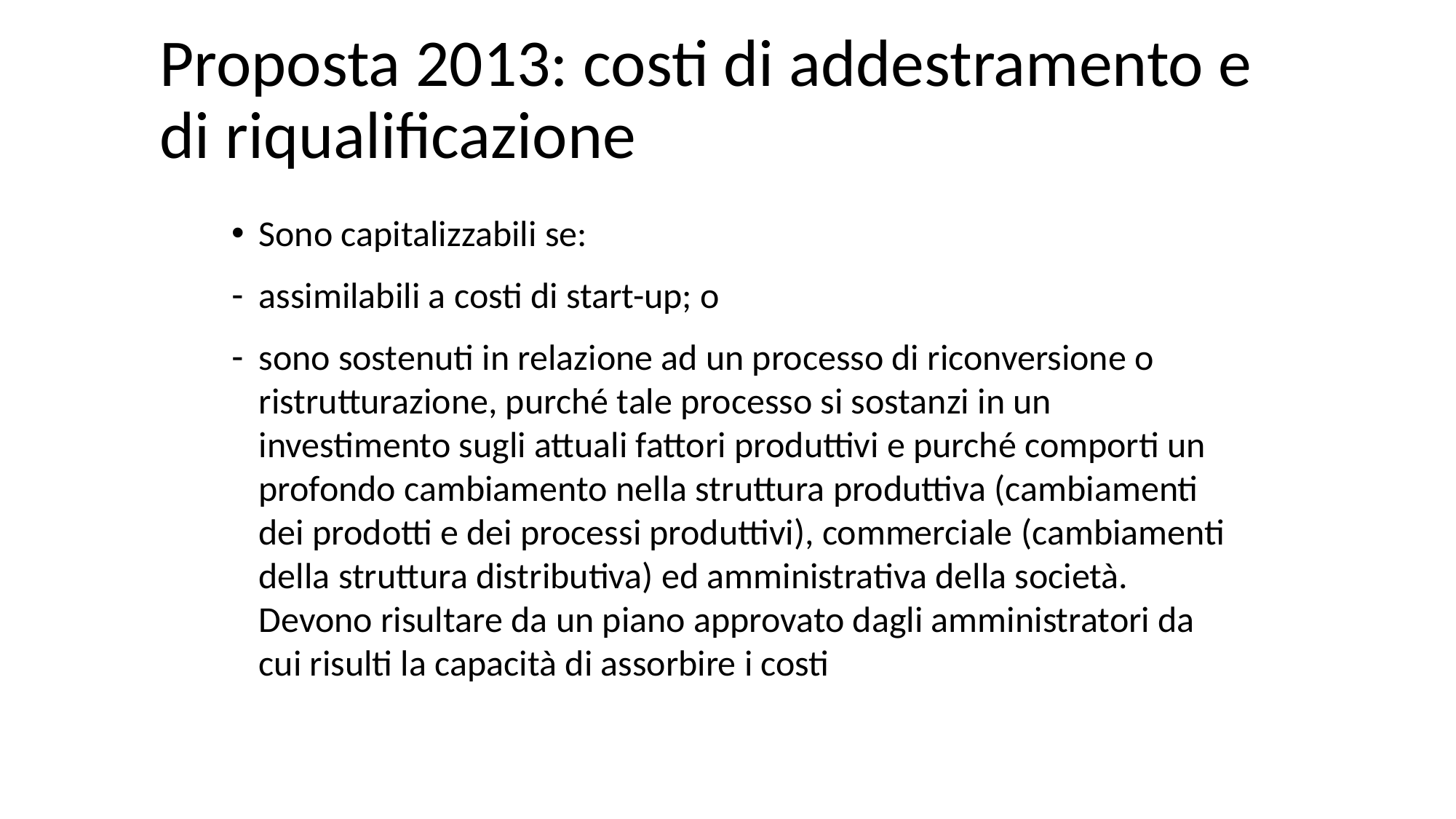

# Proposta 2013: costi di addestramento e di riqualificazione
Sono capitalizzabili se:
assimilabili a costi di start-up; o
sono sostenuti in relazione ad un processo di riconversione o ristrutturazione, purché tale processo si sostanzi in un investimento sugli attuali fattori produttivi e purché comporti un profondo cambiamento nella struttura produttiva (cambiamenti dei prodotti e dei processi produttivi), commerciale (cambiamenti della struttura distributiva) ed amministrativa della società. Devono risultare da un piano approvato dagli amministratori da cui risulti la capacità di assorbire i costi